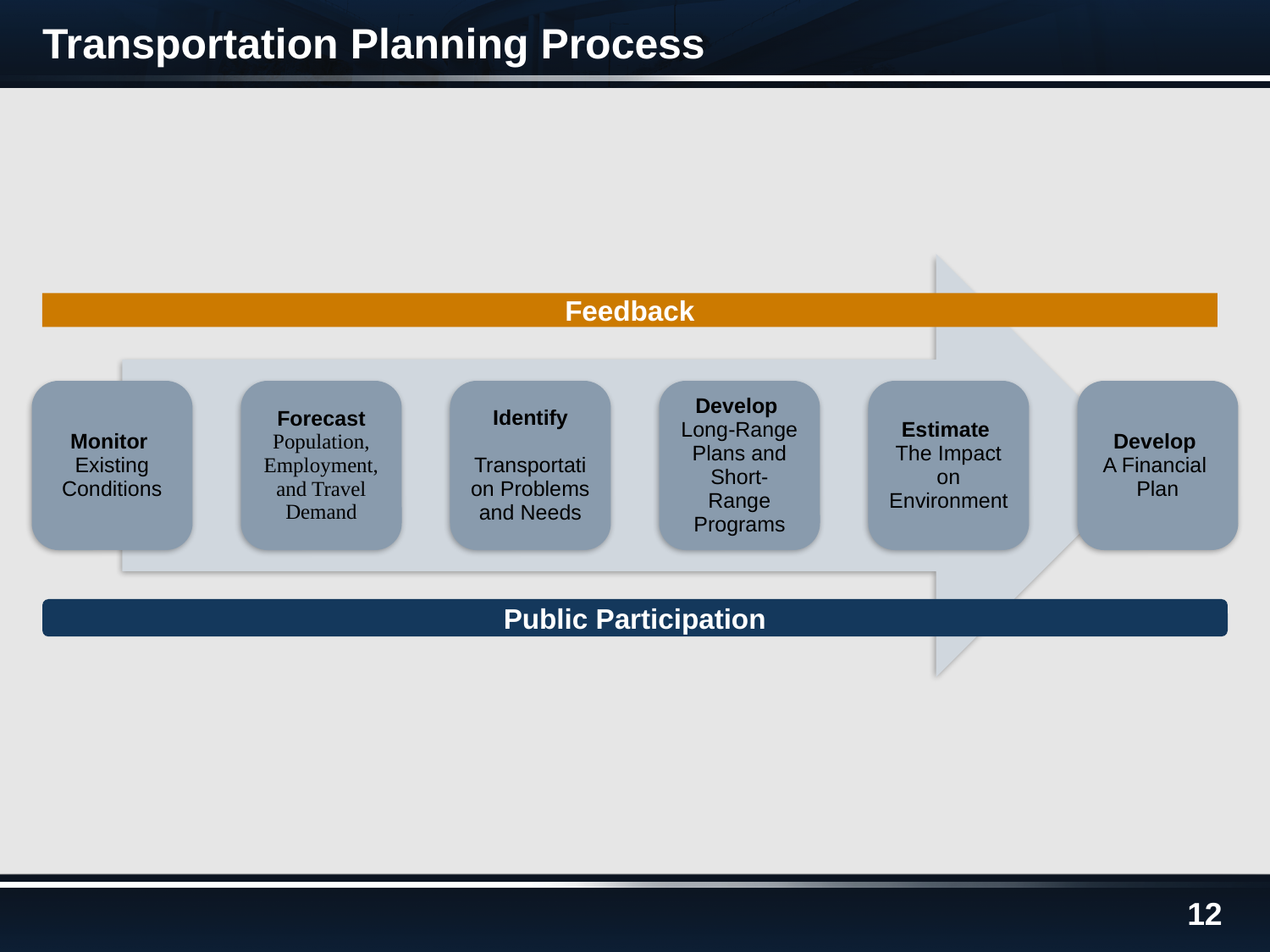

# Transportation Planning Process
Monitor
Existing Conditions
Estimate
The Impact on Environment
Develop
A Financial
Plan
Forecast
Population, Employment, and Travel Demand
Identify
 Transportation Problems and Needs
Develop
Long-Range Plans and Short-Range Programs
Feedback
Public Participation